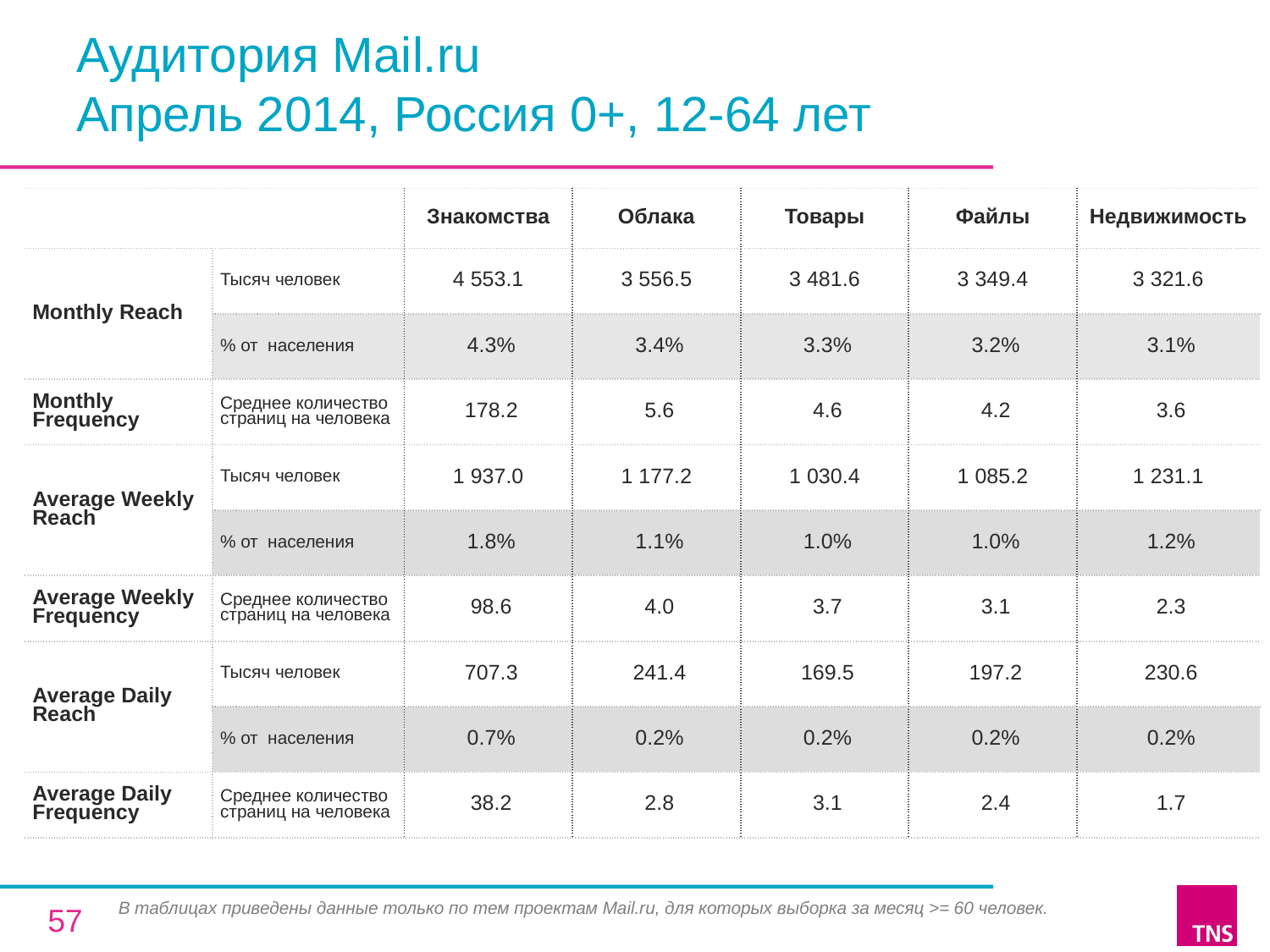

# Аудитория Mail.ru Апрель 2014, Россия 0+, 12-64 лет
|  |  | Знакомства | Облака | Товары | Файлы | Недвижимость |
| --- | --- | --- | --- | --- | --- | --- |
| Monthly Reach | Тысяч человек | 4 553.1 | 3 556.5 | 3 481.6 | 3 349.4 | 3 321.6 |
|  | % от населения | 4.3% | 3.4% | 3.3% | 3.2% | 3.1% |
| Monthly Frequency | Среднее количество страниц на человека | 178.2 | 5.6 | 4.6 | 4.2 | 3.6 |
| Average Weekly Reach | Тысяч человек | 1 937.0 | 1 177.2 | 1 030.4 | 1 085.2 | 1 231.1 |
|  | % от населения | 1.8% | 1.1% | 1.0% | 1.0% | 1.2% |
| Average Weekly Frequency | Среднее количество страниц на человека | 98.6 | 4.0 | 3.7 | 3.1 | 2.3 |
| Average Daily Reach | Тысяч человек | 707.3 | 241.4 | 169.5 | 197.2 | 230.6 |
|  | % от населения | 0.7% | 0.2% | 0.2% | 0.2% | 0.2% |
| Average Daily Frequency | Среднее количество страниц на человека | 38.2 | 2.8 | 3.1 | 2.4 | 1.7 |
В таблицах приведены данные только по тем проектам Mail.ru, для которых выборка за месяц >= 60 человек.
57